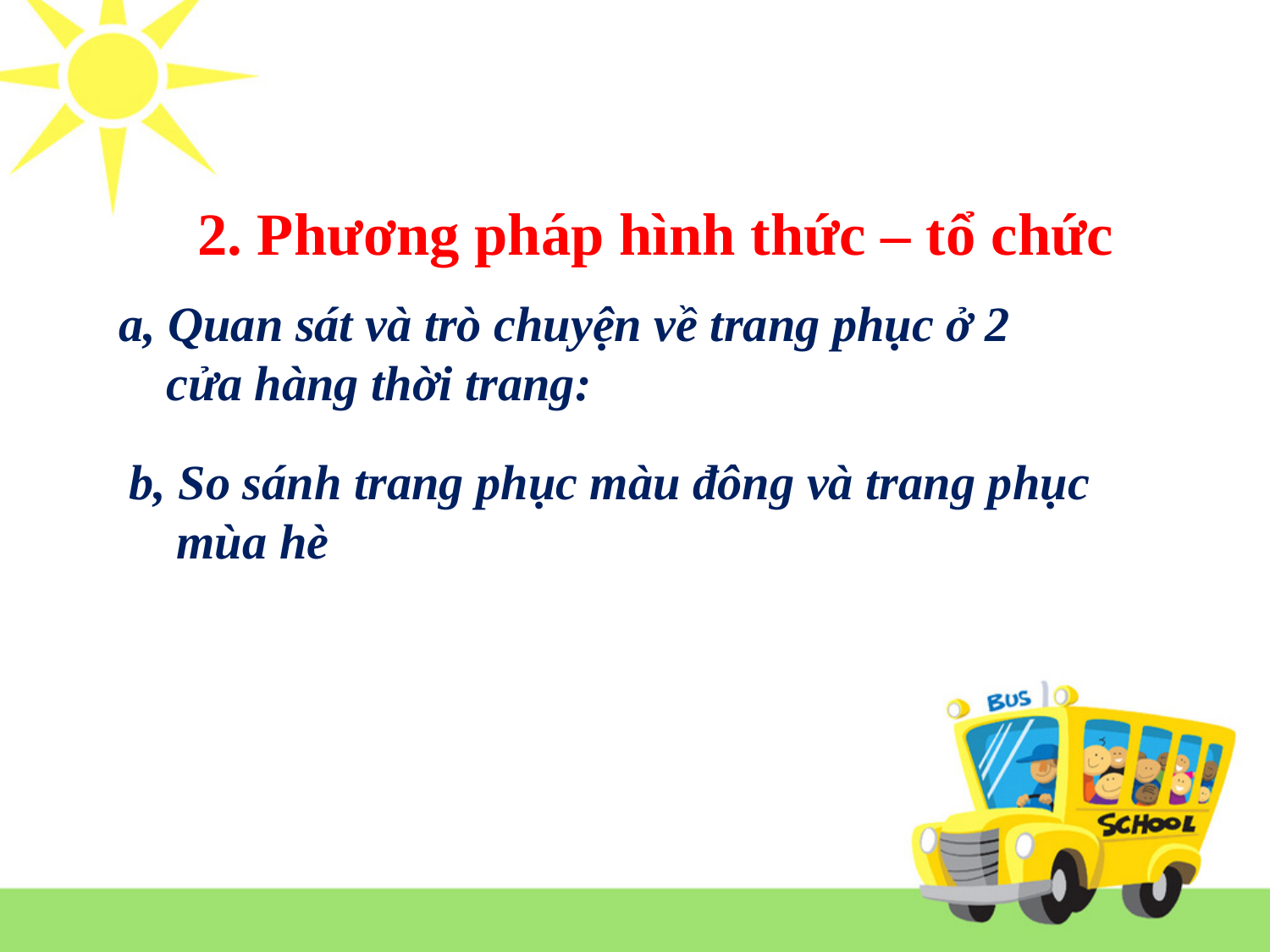

# 2. Phương pháp hình thức – tổ chức
a, Quan sát và trò chuyện về trang phục ở 2 cửa hàng thời trang:
b, So sánh trang phục màu đông và trang phục mùa hè